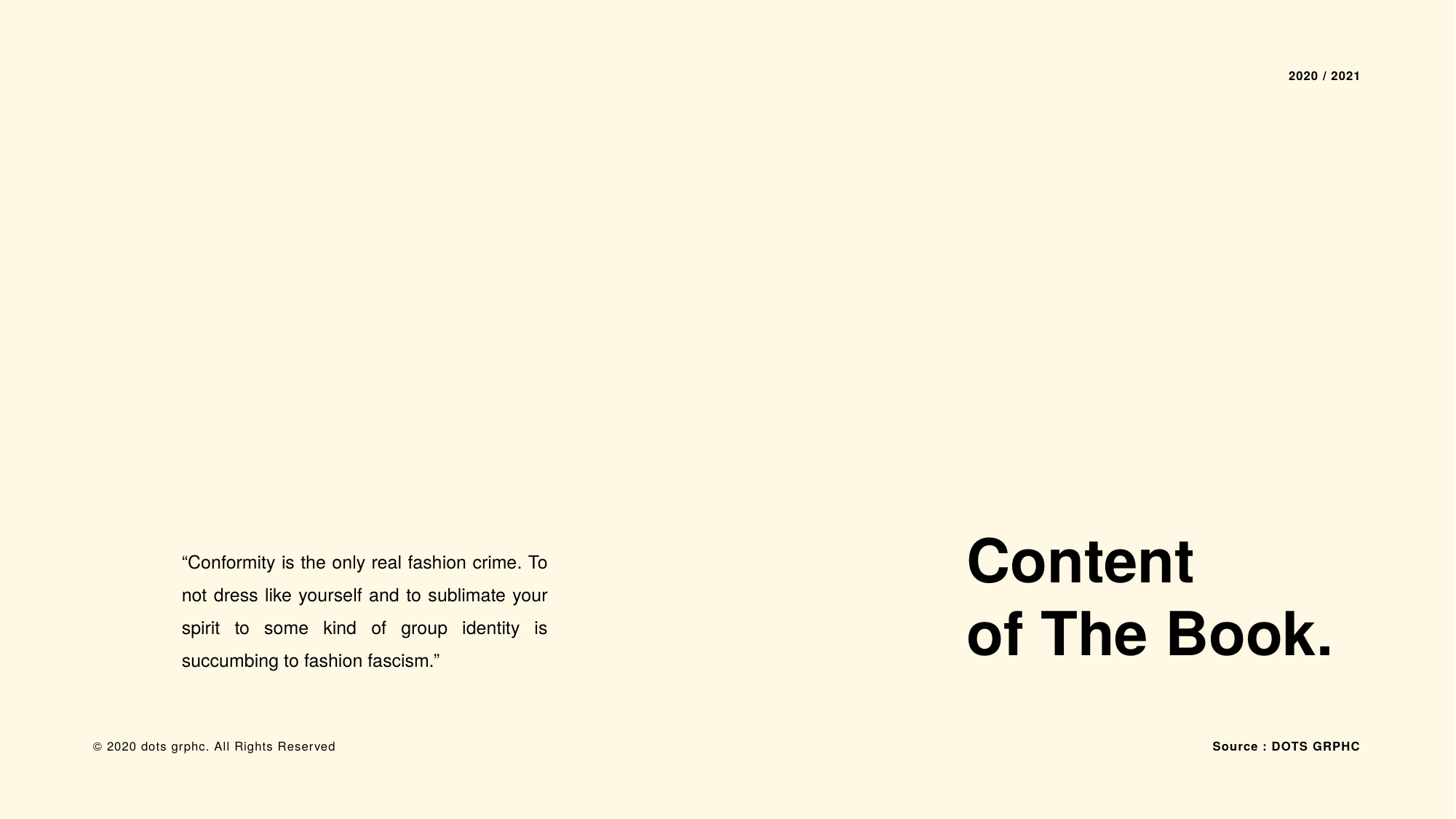

2020 / 2021
Content
of The Book.
“Conformity is the only real fashion crime. To not dress like yourself and to sublimate your spirit to some kind of group identity is succumbing to fashion fascism.”
Source : DOTS GRPHC
© 2020 dots grphc. All Rights Reserved